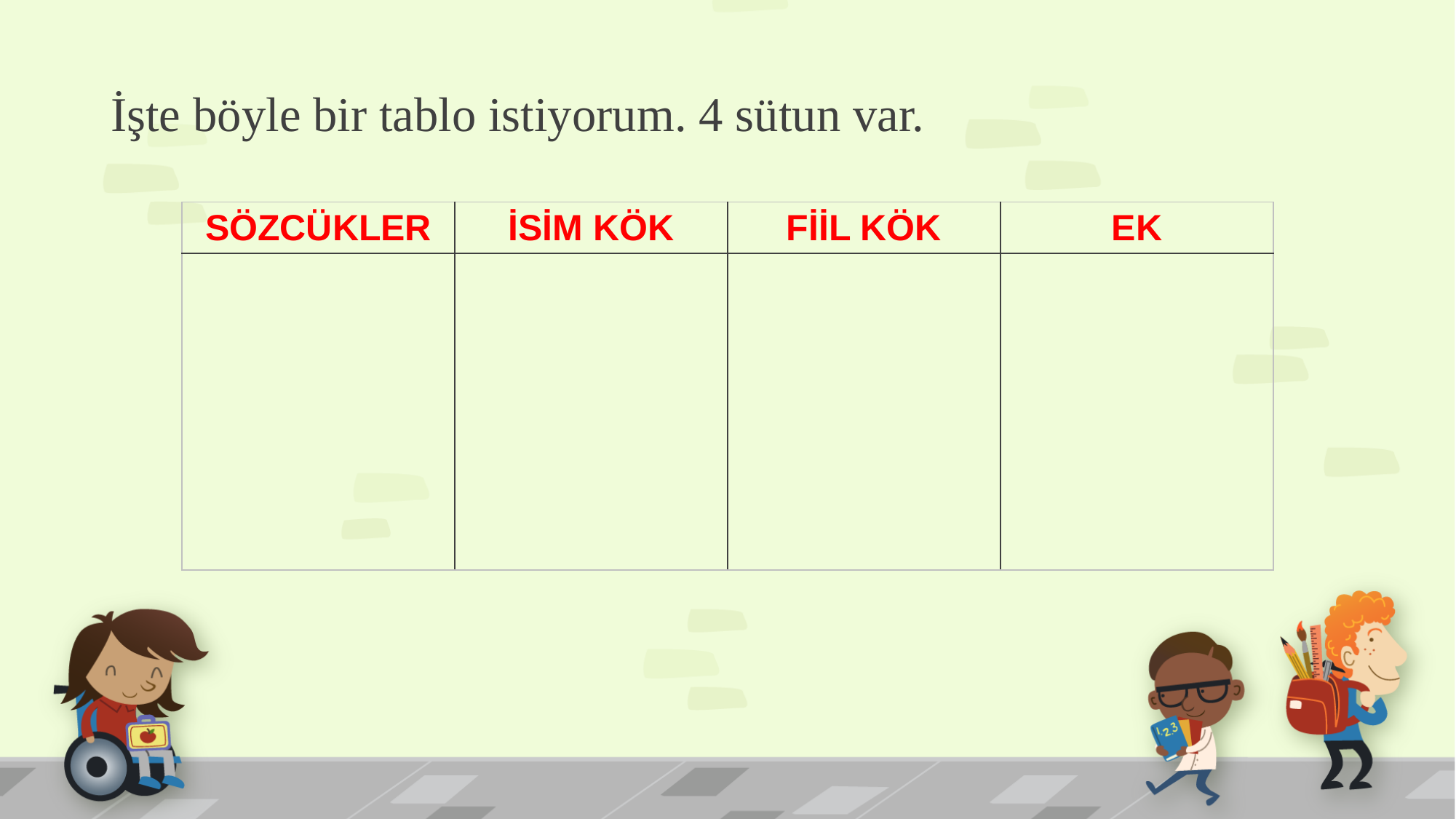

# İşte böyle bir tablo istiyorum. 4 sütun var.
| SÖZCÜKLER | İSİM KÖK | FİİL KÖK | EK |
| --- | --- | --- | --- |
|  |  |  |  |